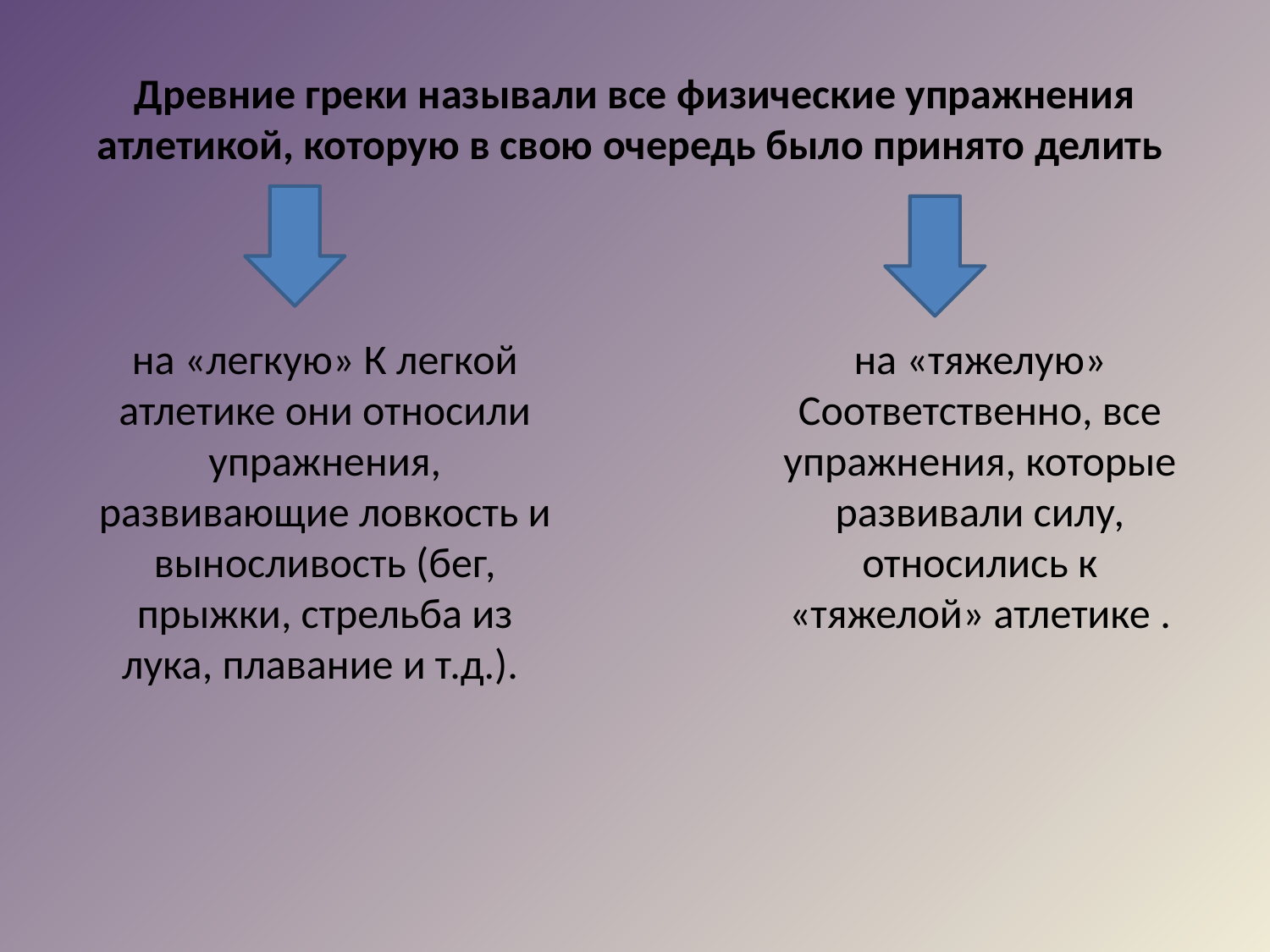

# Древние греки называли все физические упражнения атлетикой, которую в свою очередь было принято делить

на «легкую» К легкой атлетике они относили упражнения, развивающие ловкость и выносливость (бег, прыжки, стрельба из лука, плавание и т.д.).
на «тяжелую» Соответственно, все упражнения, которые развивали силу, относились к «тяжелой» атлетике .